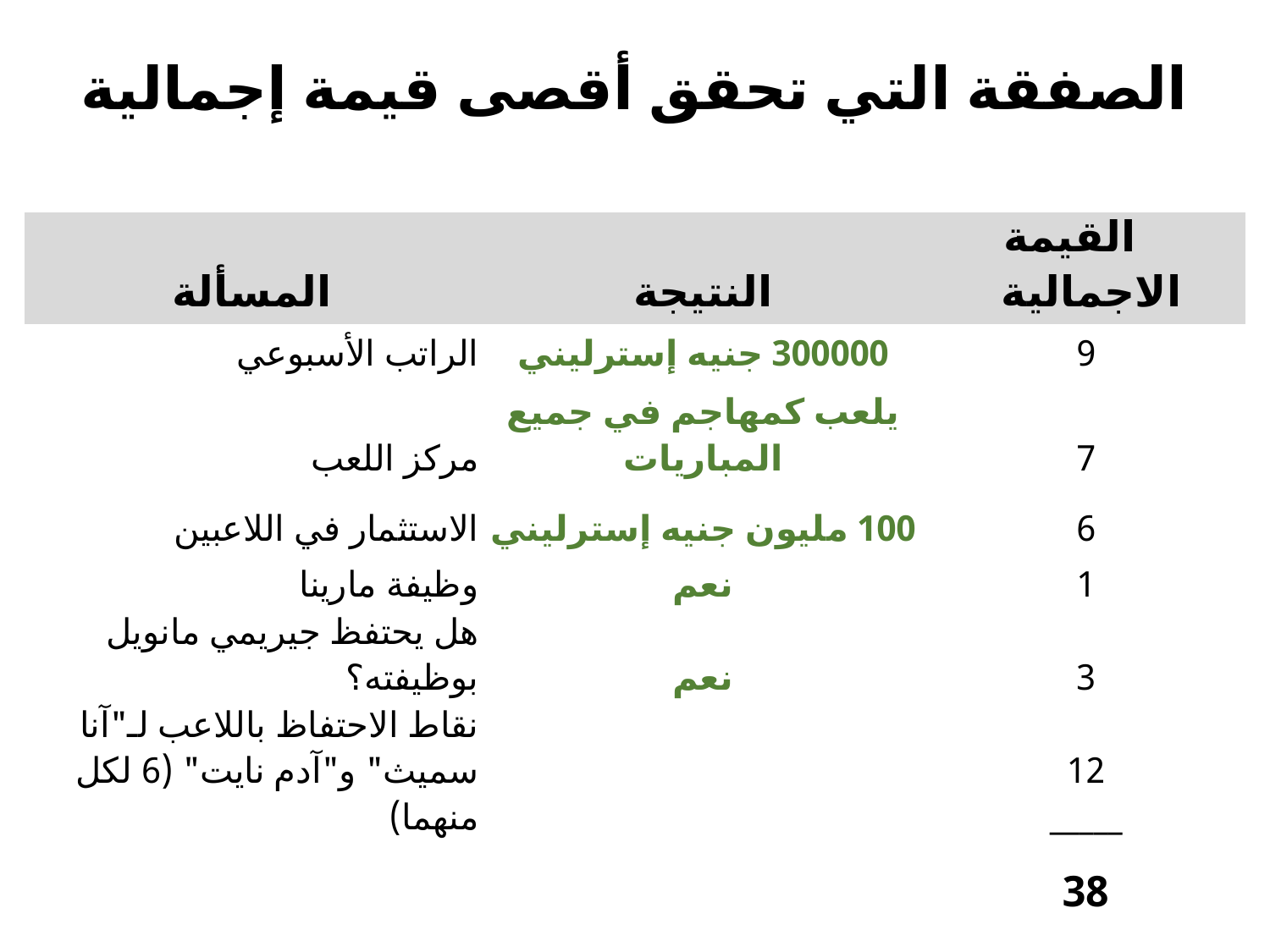

# الصفقة التي تحقق أقصى قيمة إجمالية
| المسألة | النتيجة | القيمة الاجمالية |
| --- | --- | --- |
| الراتب الأسبوعي | 300000 جنيه إسترليني | 9 |
| مركز اللعب | يلعب كمهاجم في جميع المباريات | 7 |
| الاستثمار في اللاعبين | 100 مليون جنيه إسترليني | 6 |
| وظيفة مارينا | نعم | 1 |
| هل يحتفظ جيريمي مانويل بوظيفته؟ | نعم | 3 |
| نقاط الاحتفاظ باللاعب لـ"آنا سميث" و"آدم نايت" (6 لكل منهما) |  | 12 \_\_\_\_\_ |
|  |  | 38 |